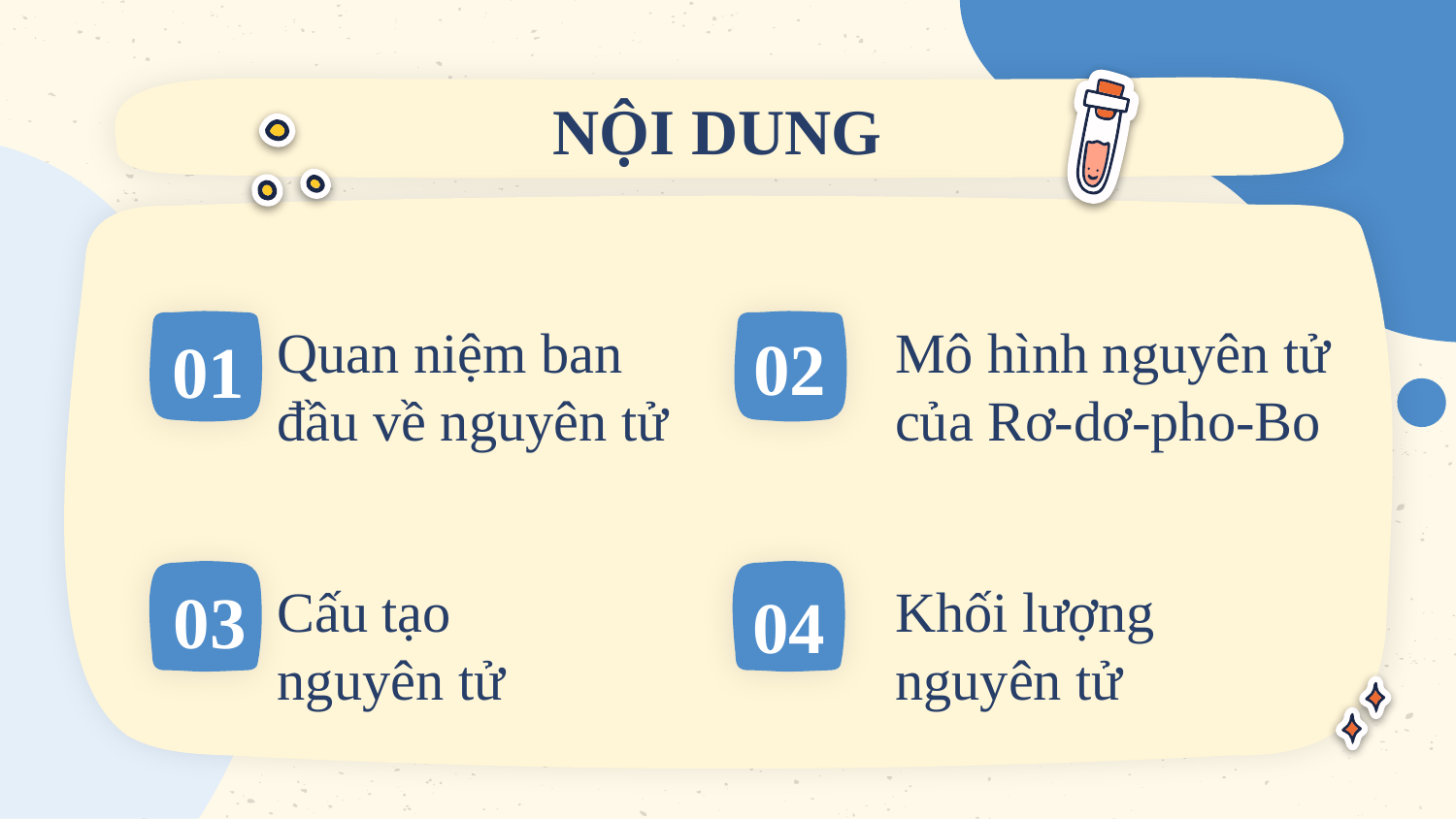

NỘI DUNG

Quan niệm ban đầu về nguyên tử
Mô hình nguyên tử của Rơ-dơ-pho-Bo

02
01

03
04
Cấu tạo nguyên tử
Khối lượng nguyên tử